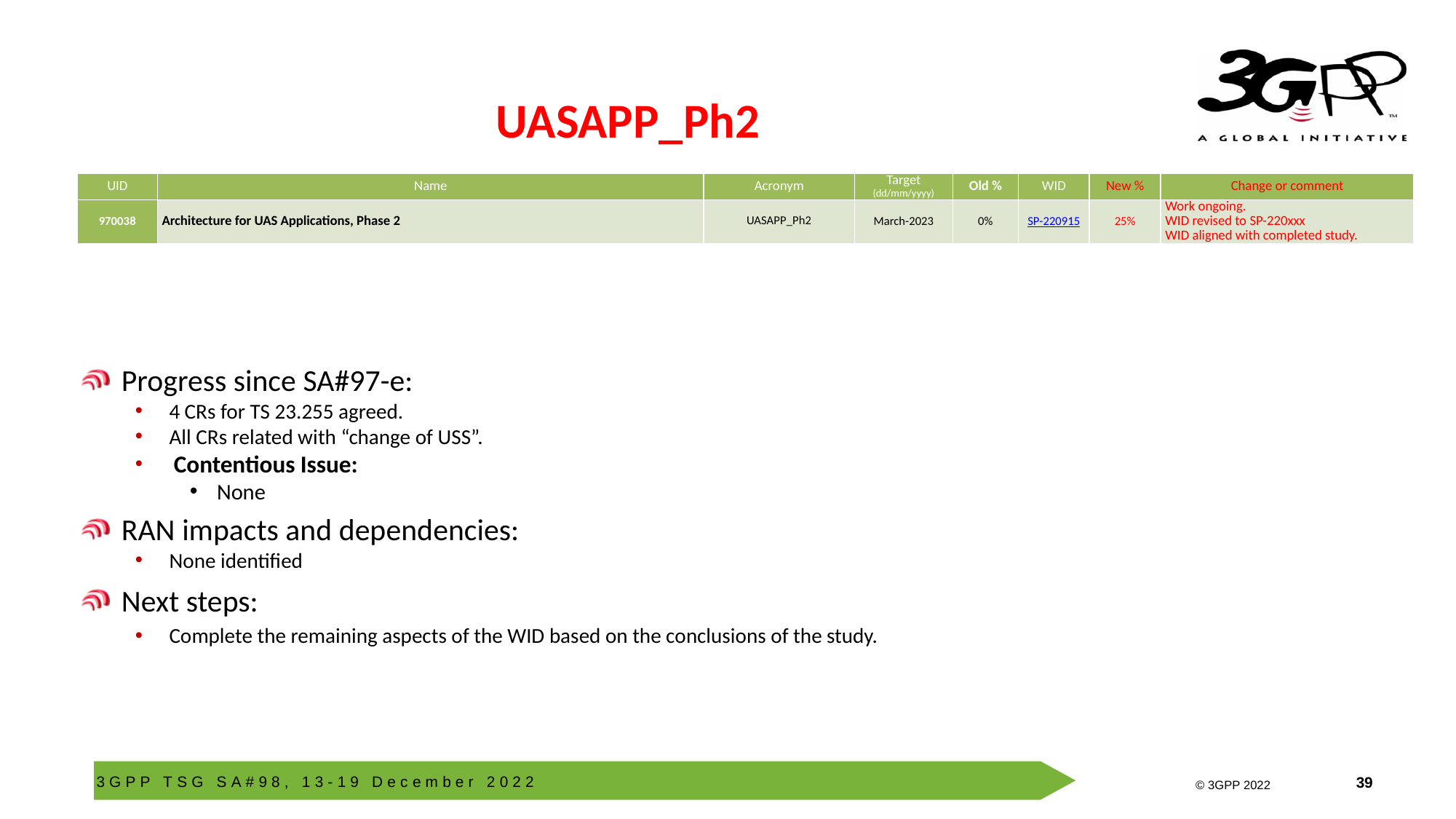

# UASAPP_Ph2
| UID | Name | Acronym | Target (dd/mm/yyyy) | Old % | WID | New % | Change or comment |
| --- | --- | --- | --- | --- | --- | --- | --- |
| 970038 | Architecture for UAS Applications, Phase 2 | UASAPP\_Ph2 | March-2023 | 0% | SP-220915 | 25% | Work ongoing. WID revised to SP-220xxx WID aligned with completed study. |
Progress since SA#97-e:
4 CRs for TS 23.255 agreed.
All CRs related with “change of USS”.
 Contentious Issue:
None
RAN impacts and dependencies:
None identified
Next steps:
Complete the remaining aspects of the WID based on the conclusions of the study.